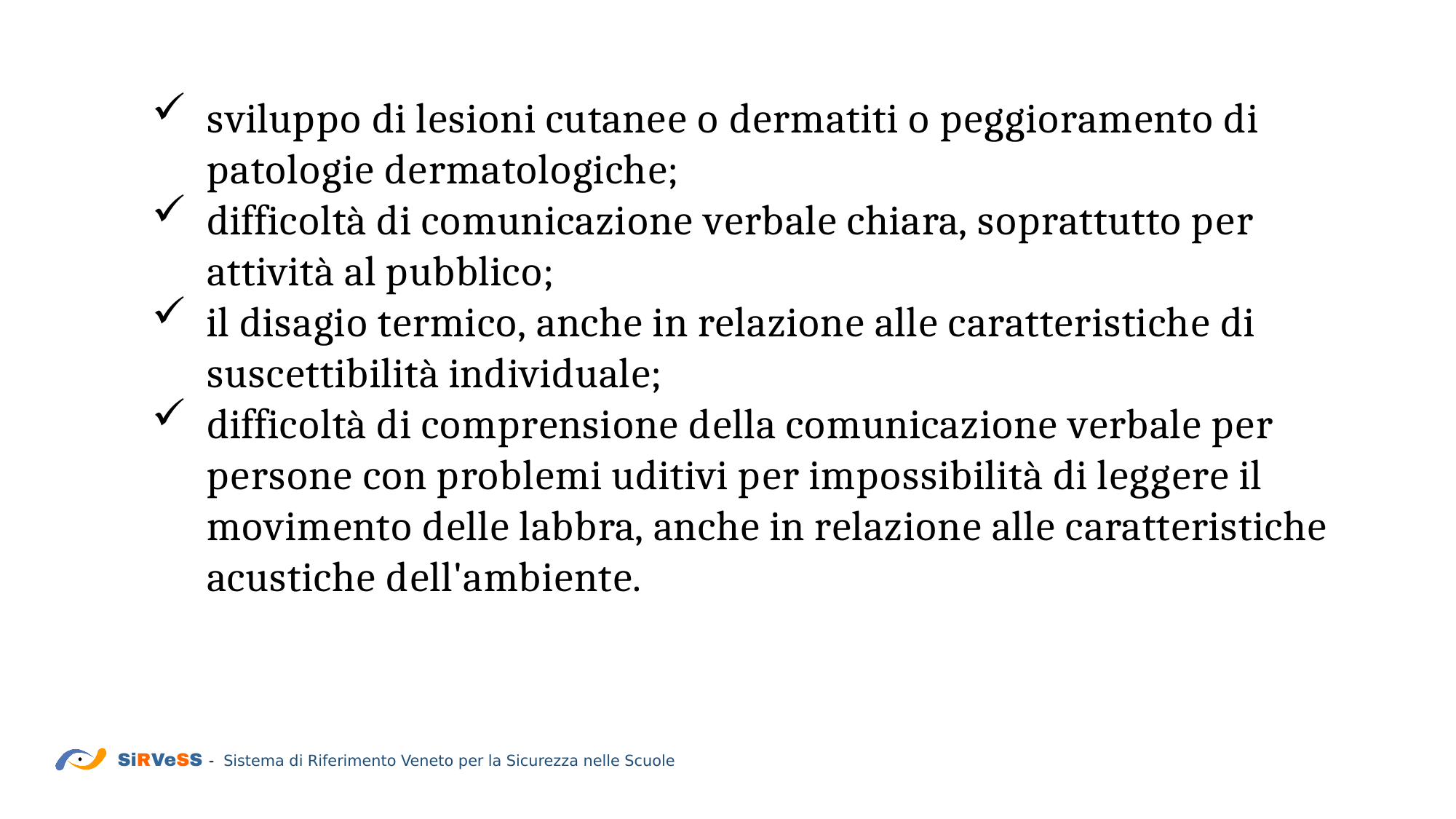

sviluppo di lesioni cutanee o dermatiti o peggioramento di patologie dermatologiche;
difficoltà di comunicazione verbale chiara, soprattutto per attività al pubblico;
il disagio termico, anche in relazione alle caratteristiche di suscettibilità individuale;
difficoltà di comprensione della comunicazione verbale per persone con problemi uditivi per impossibilità di leggere il movimento delle labbra, anche in relazione alle caratteristiche acustiche dell'ambiente.